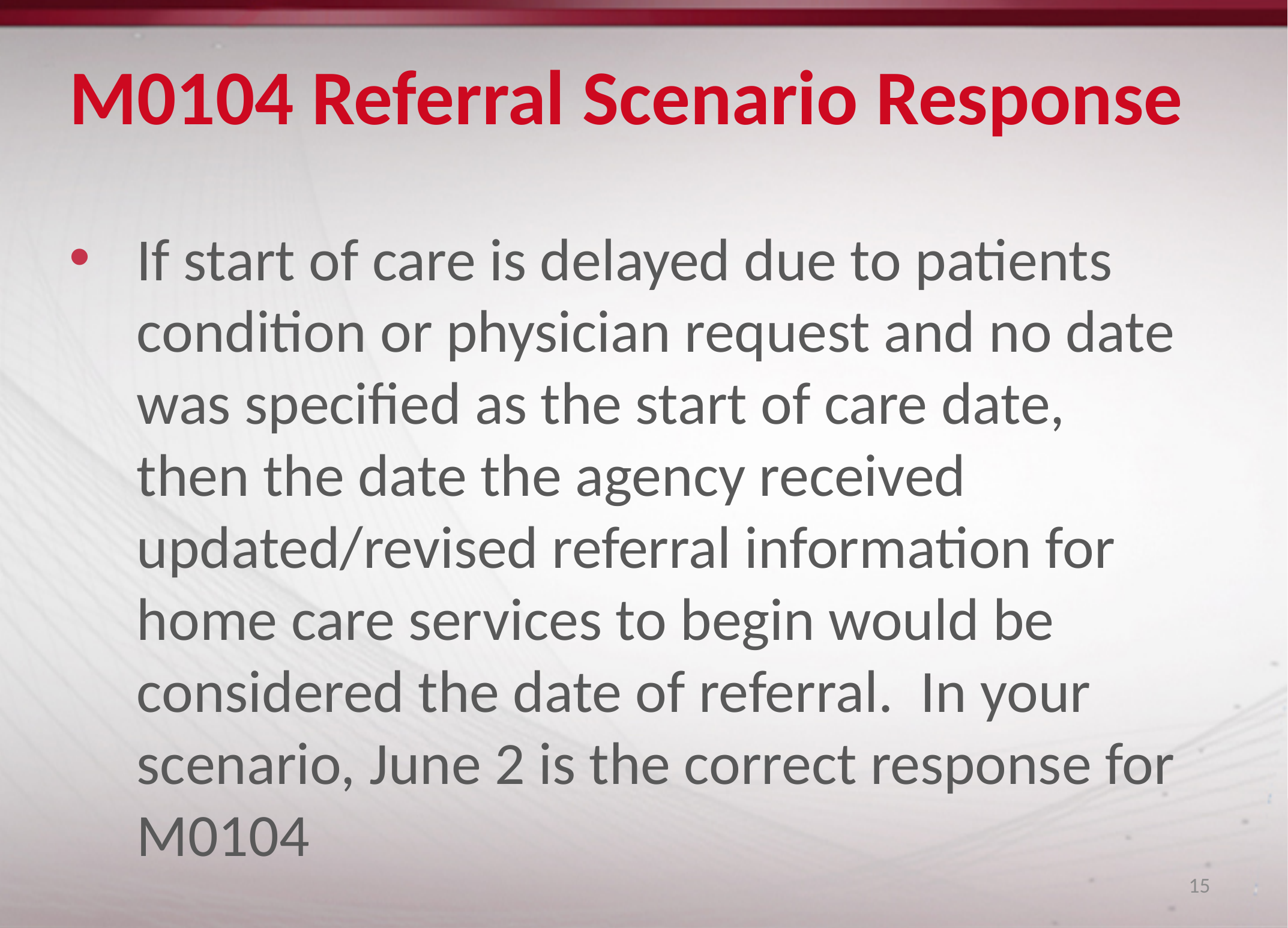

# M0104 Referral Scenario Response
If start of care is delayed due to patients condition or physician request and no date was specified as the start of care date, then the date the agency received updated/revised referral information for home care services to begin would be considered the date of referral.  In your scenario, June 2 is the correct response for M0104

15